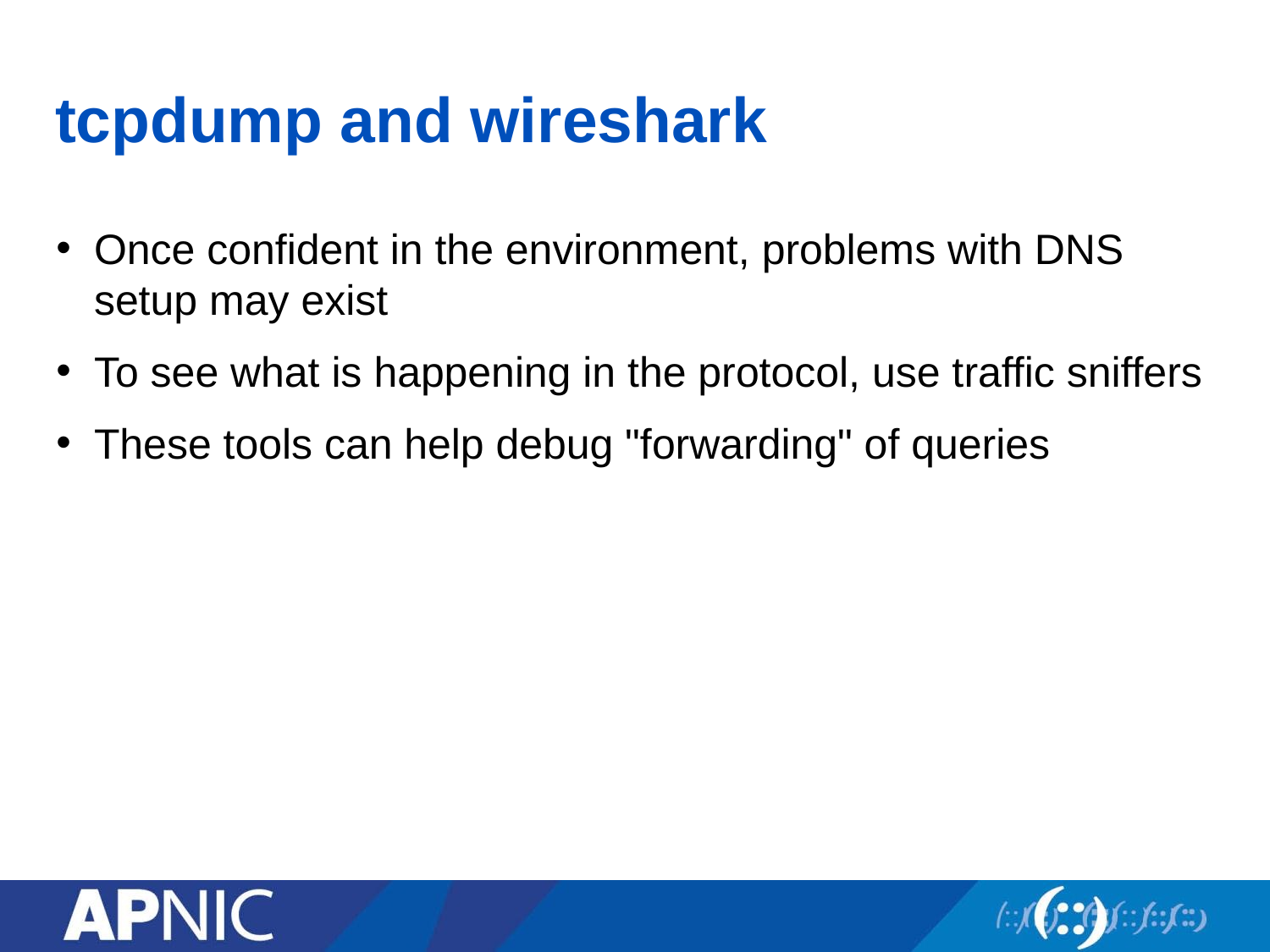

# tcpdump and wireshark
Once confident in the environment, problems with DNS setup may exist
To see what is happening in the protocol, use traffic sniffers
These tools can help debug "forwarding" of queries